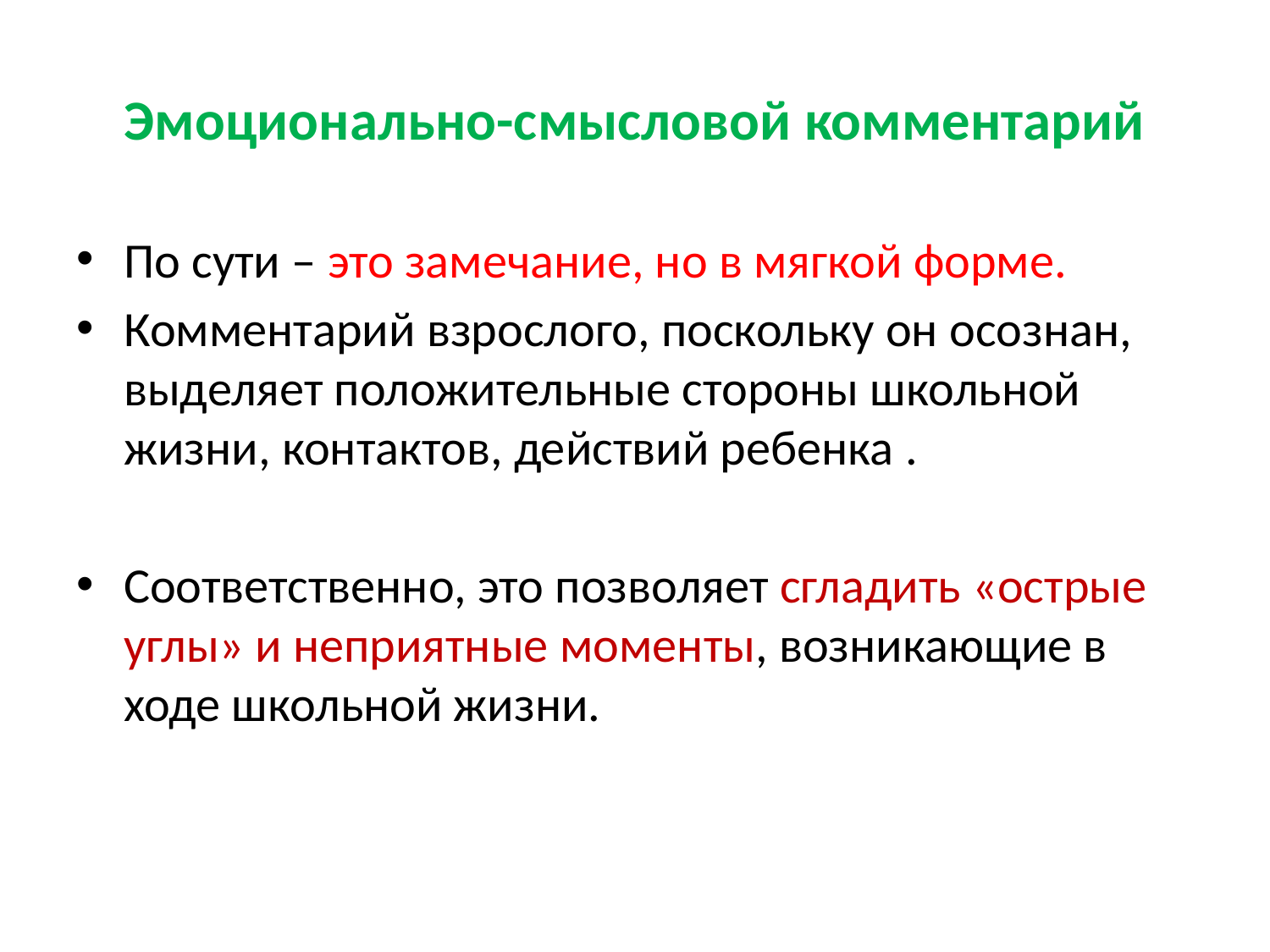

# Эмоционально-смысловой комментарий
По сути – это замечание, но в мягкой форме.
Комментарий взрослого, поскольку он осознан, выделяет положительные стороны школьной жизни, контактов, действий ребенка .

Соответственно, это позволяет сгладить «острые углы» и неприятные моменты, возникающие в ходе школьной жизни.